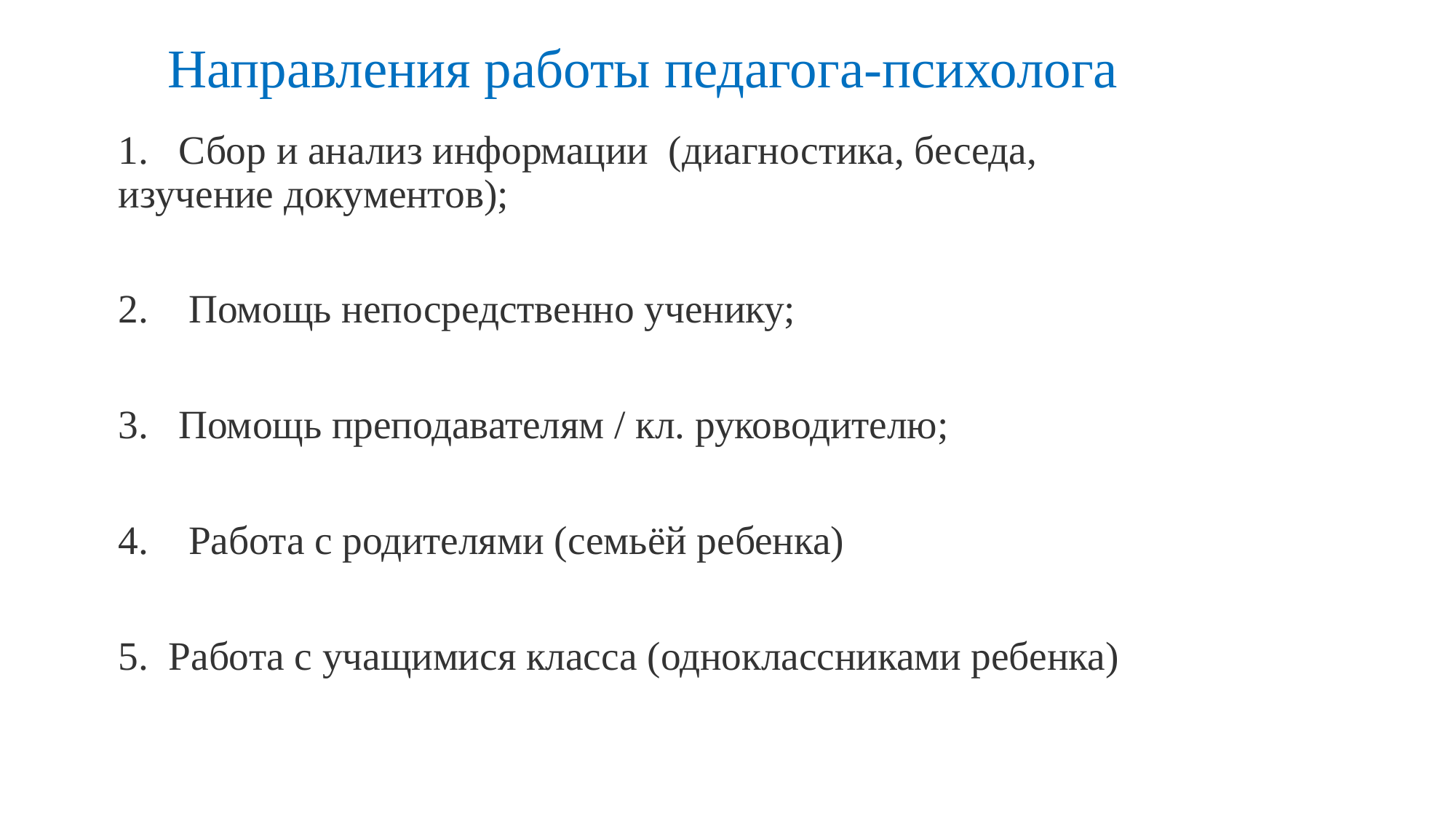

# Направления работы педагога-психолога
1.   Сбор и анализ информации  (диагностика, беседа, изучение документов);

2.    Помощь непосредственно ученику;

3.   Помощь преподавателям / кл. руководителю;

4.    Работа с родителями (семьёй ребенка)

5.  Работа с учащимися класса (одноклассниками ребенка)